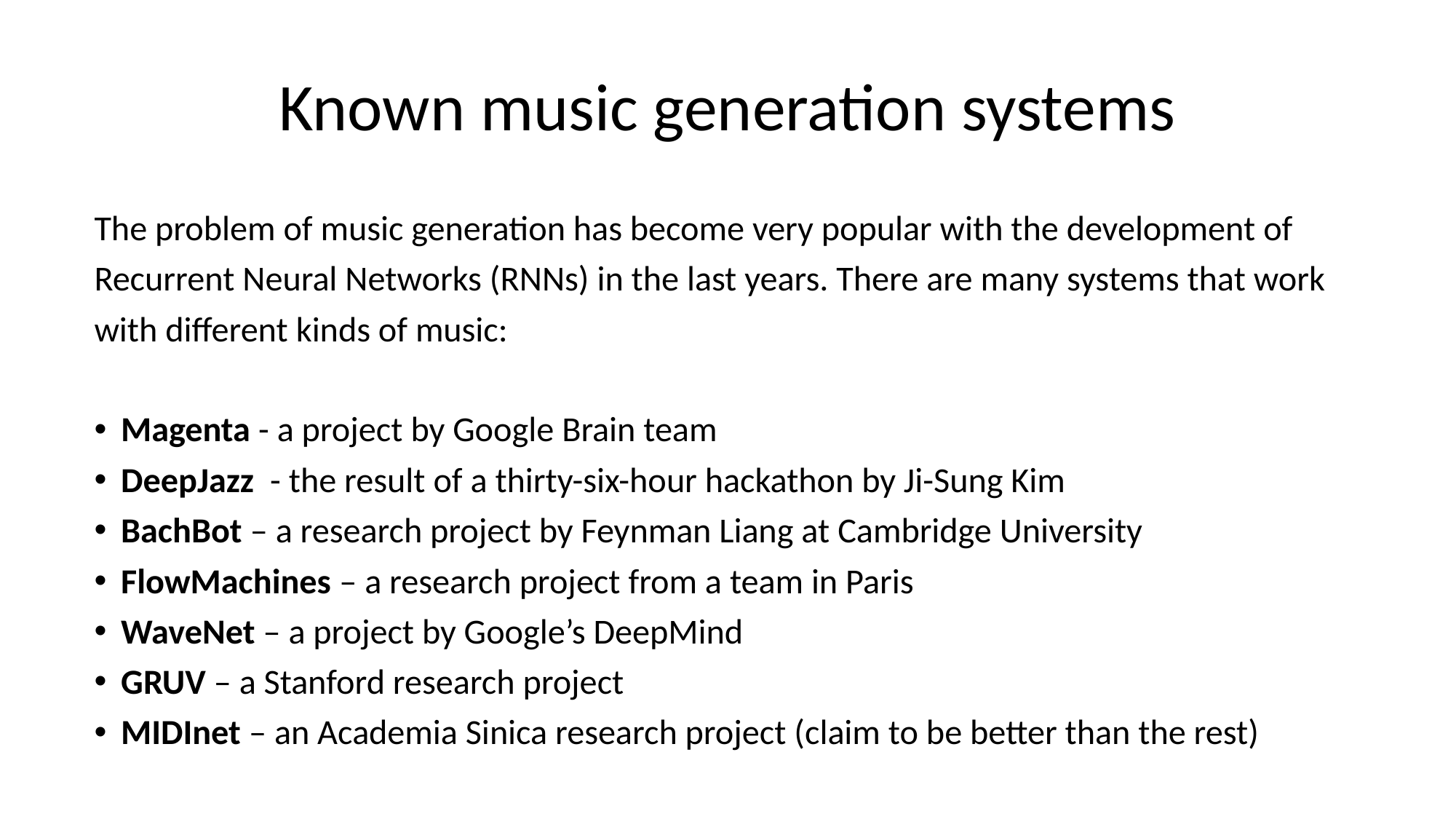

# Known music generation systems
The problem of music generation has become very popular with the development of Recurrent Neural Networks (RNNs) in the last years. There are many systems that work with different kinds of music:

Magenta - a project by Google Brain team
DeepJazz  - the result of a thirty-six-hour hackathon by Ji-Sung Kim
BachBot – a research project by Feynman Liang at Cambridge University
FlowMachines – a research project from a team in Paris
WaveNet – a project by Google’s DeepMind
GRUV – a Stanford research project
MIDInet – an Academia Sinica research project (claim to be better than the rest)